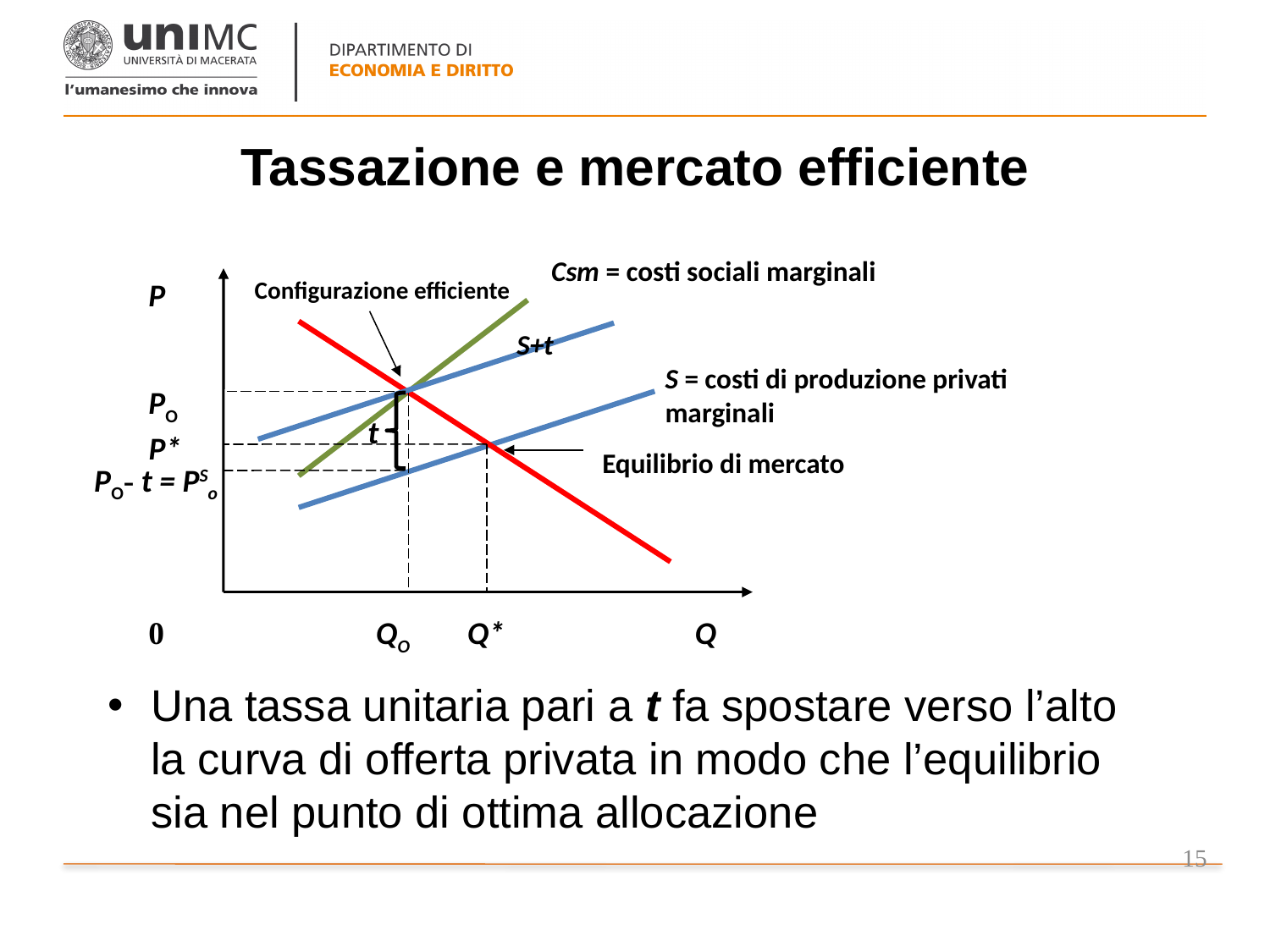

# Tassazione e mercato efficiente
Csm = costi sociali marginali
P
Configurazione efficiente
S = costi di produzione privati marginali
PO
P*
Equilibrio di mercato
0
QO
Q*
Q
S+t
t
PO- t = PSo

Una tassa unitaria pari a t fa spostare verso l’alto la curva di offerta privata in modo che l’equilibrio sia nel punto di ottima allocazione
15